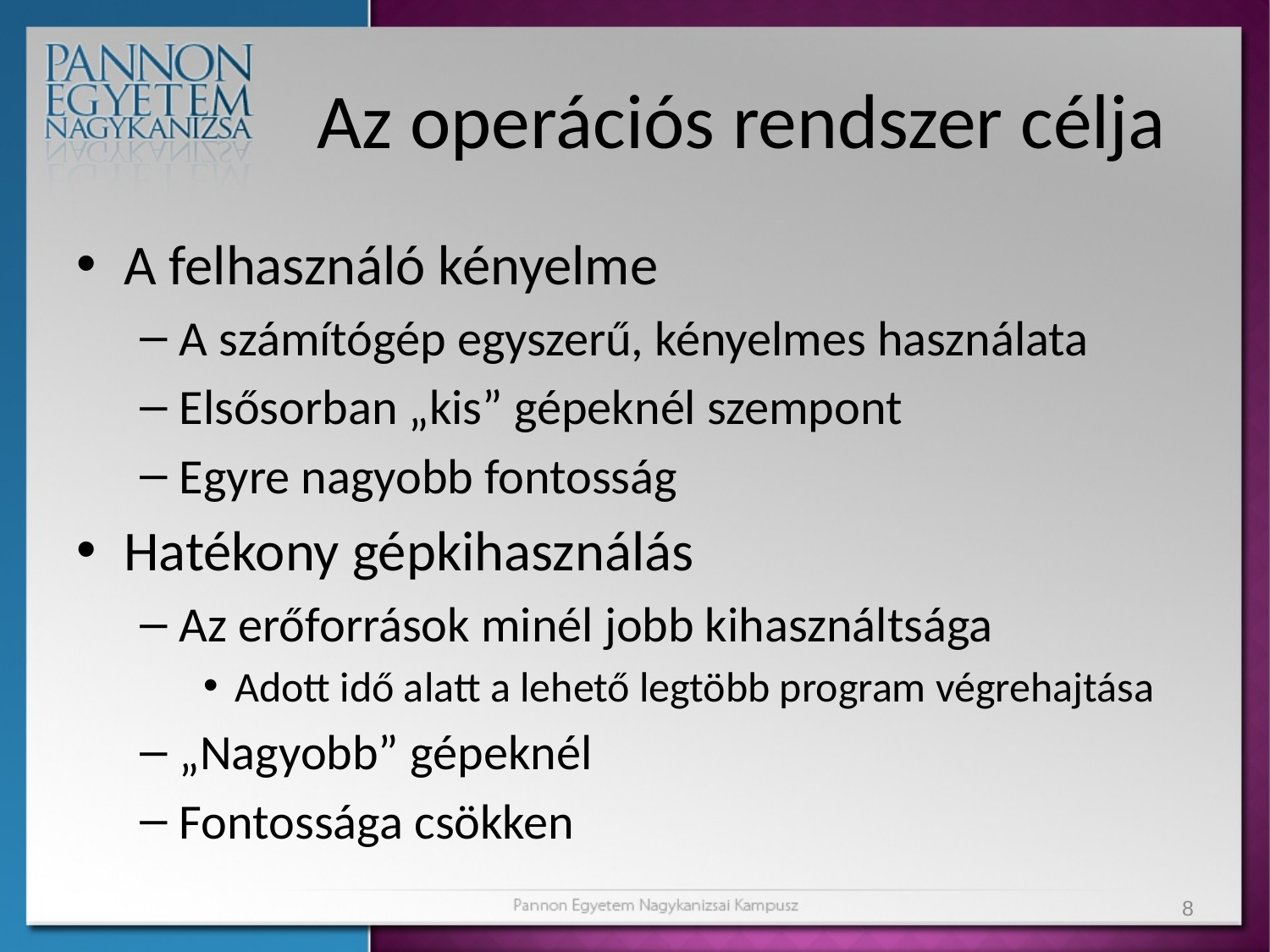

# Az operációs rendszer célja
A felhasználó kényelme
A számítógép egyszerű, kényelmes használata
Elsősorban „kis” gépeknél szempont
Egyre nagyobb fontosság
Hatékony gépkihasználás
Az erőforrások minél jobb kihasználtsága
Adott idő alatt a lehető legtöbb program végrehajtása
„Nagyobb” gépeknél
Fontossága csökken
8